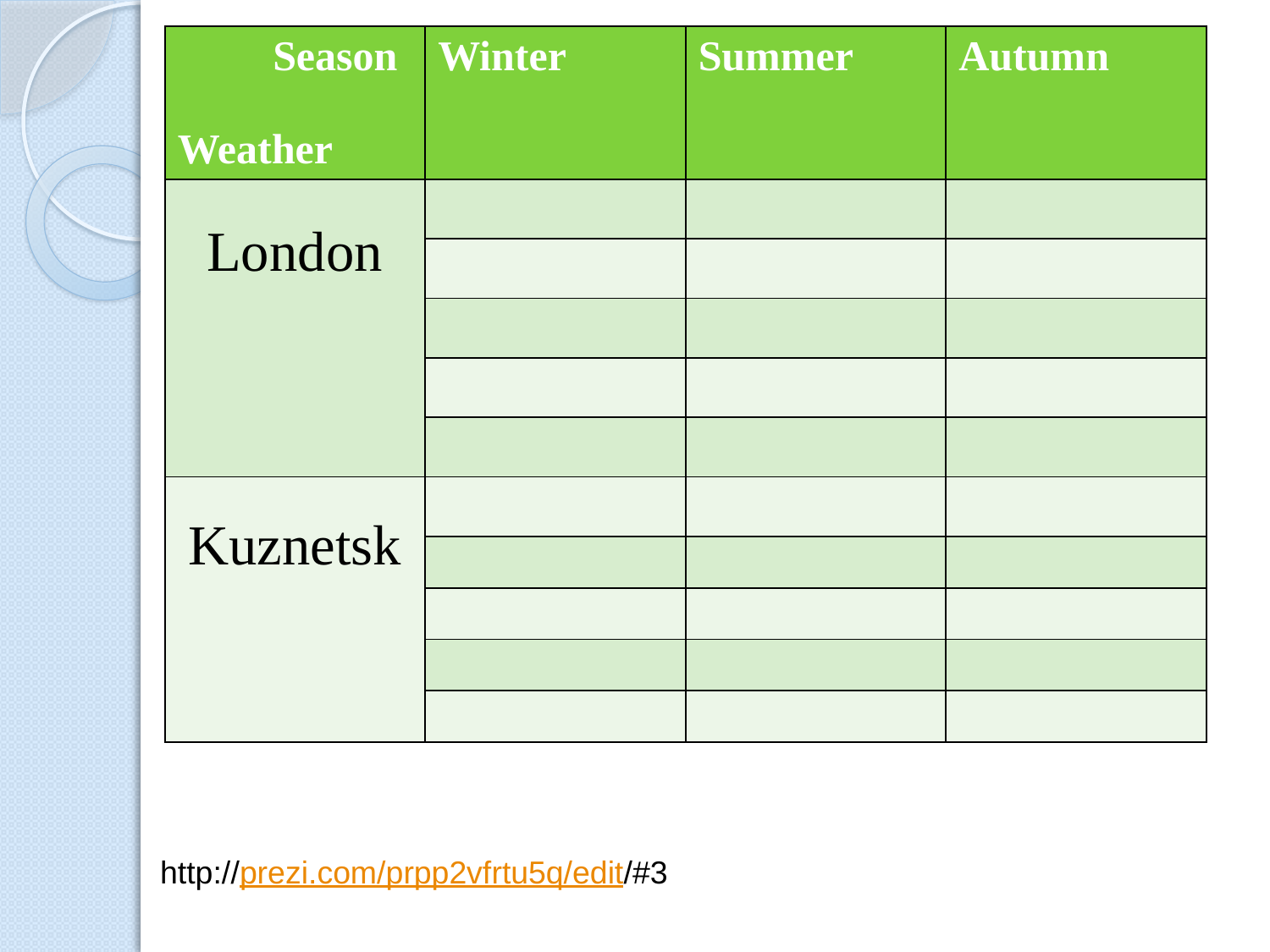

| Season Weather | Winter | Summer | Autumn |
| --- | --- | --- | --- |
| London |  |  |  |
|  |  |  |  |
|  |  |  |  |
|  |  |  |  |
|  |  |  |  |
| Kuznetsk |  |  |  |
|  |  |  |  |
|  |  |  |  |
|  |  |  |  |
|  |  |  |  |
http://prezi.com/prpp2vfrtu5q/edit/#3